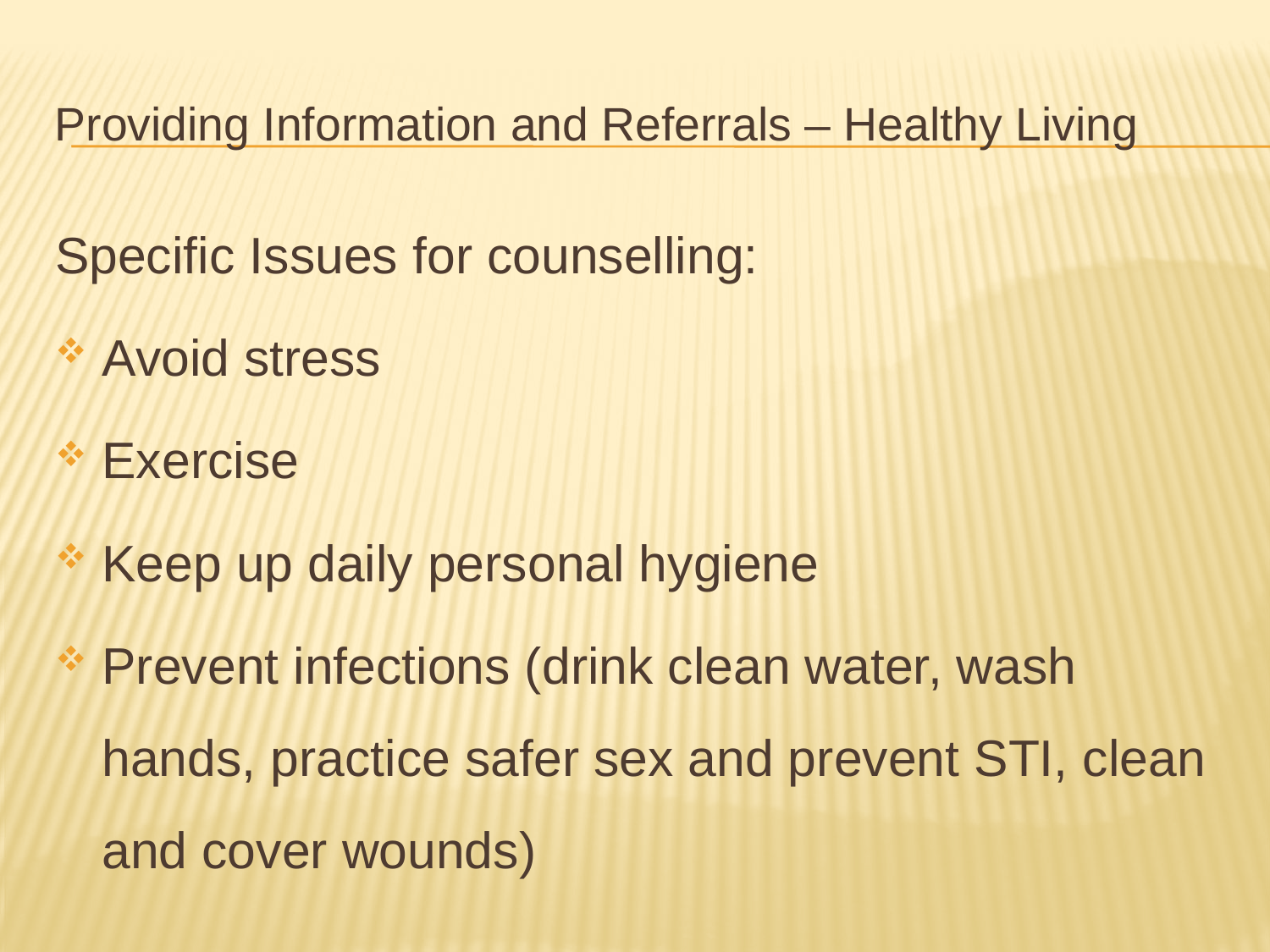

# Providing Information and Referrals – Healthy Living
Specific Issues for counselling:
Avoid stress
Exercise
Keep up daily personal hygiene
Prevent infections (drink clean water, wash hands, practice safer sex and prevent STI, clean and cover wounds)